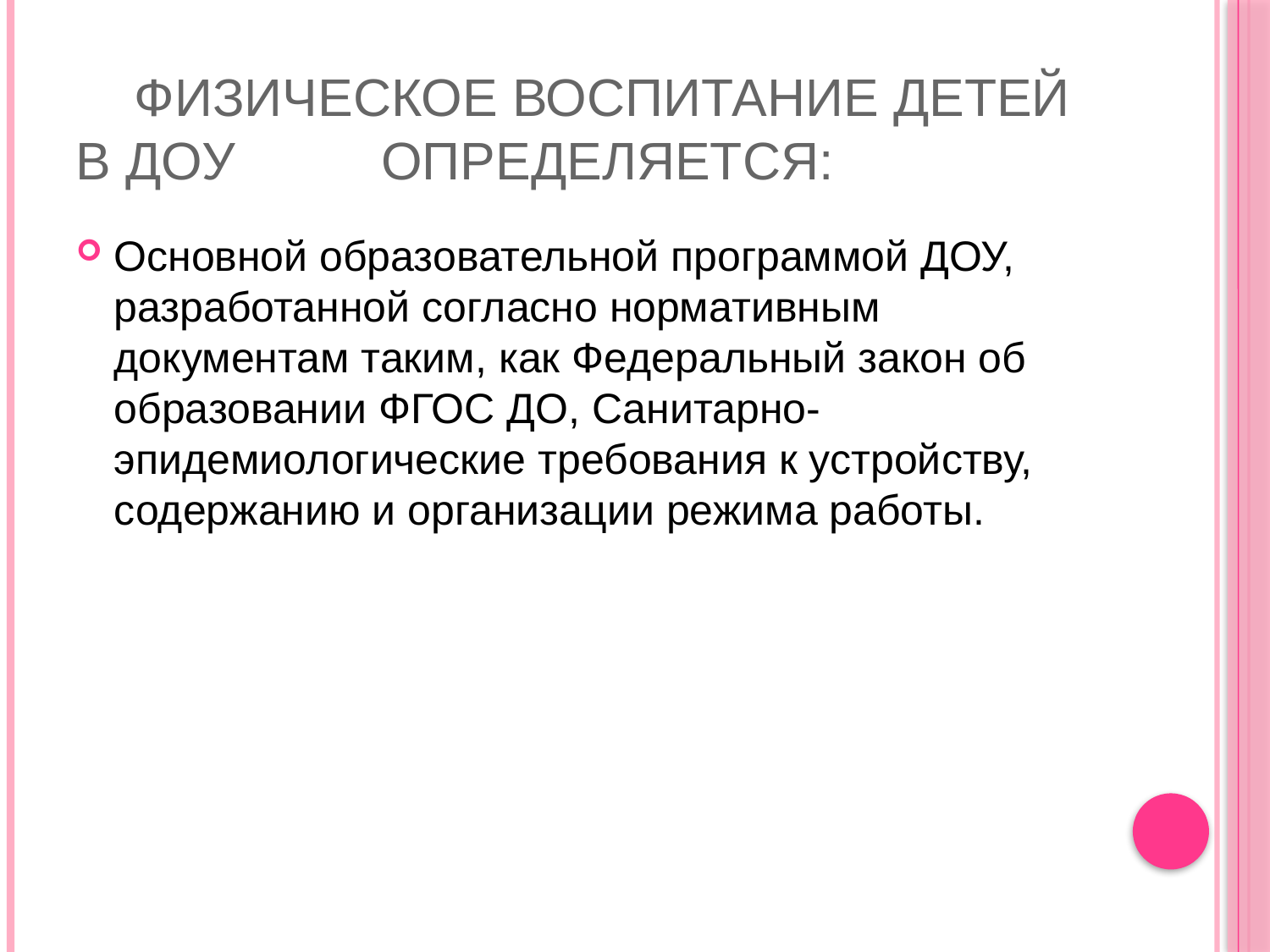

# Физическое воспитание детей в ДОУ          определяется:
Основной образовательной программой ДОУ, разработанной согласно нормативным документам таким, как Федеральный закон об образовании ФГОС ДО, Санитарно-эпидемиологические требования к устройству, содержанию и организации режима работы.